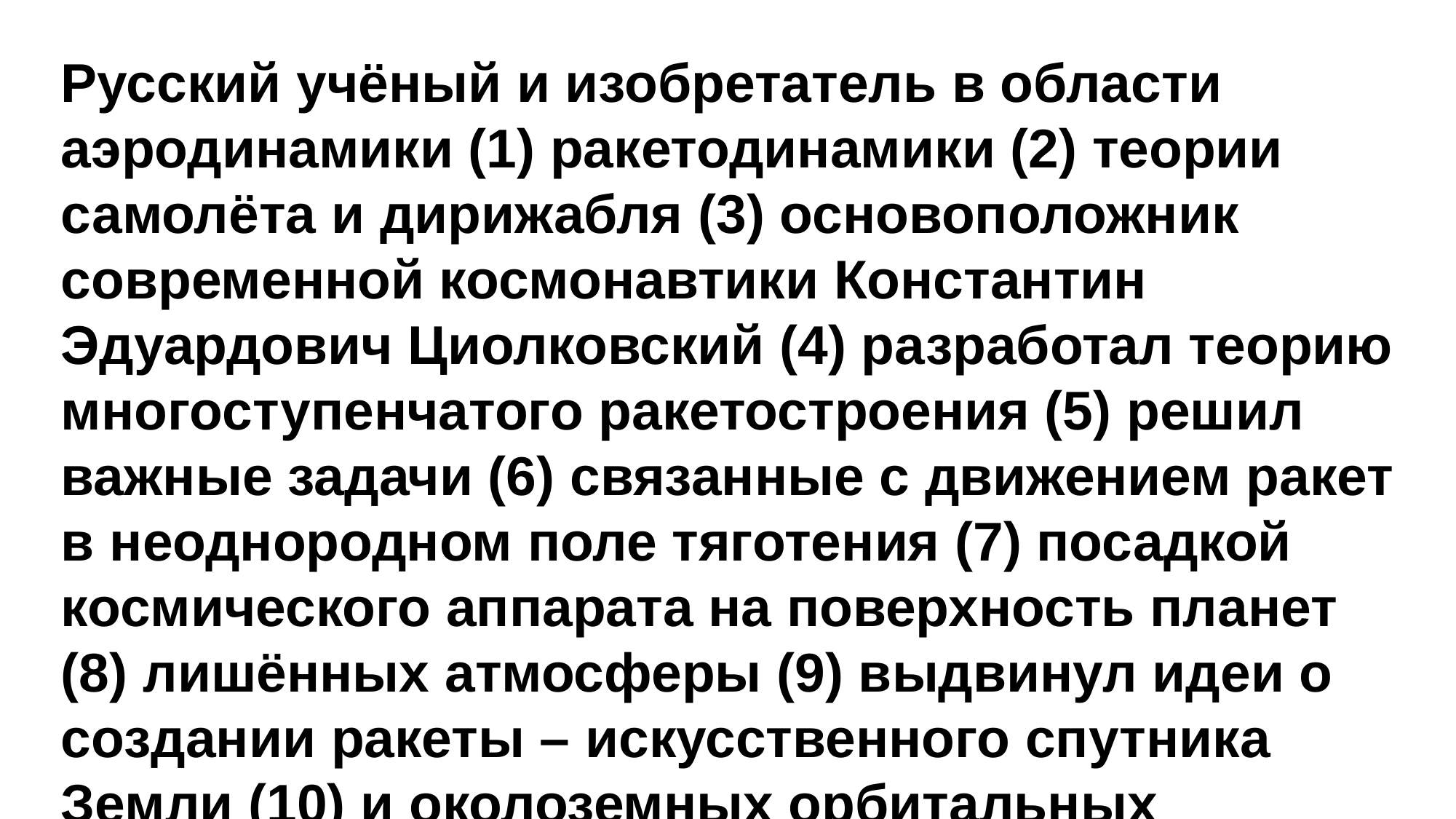

Русский учёный и изобретатель в области аэродинамики (1) ракетодинамики (2) теории самолёта и дирижабля (3) основоположник современной космонавтики Константин Эдуардович Циолковский (4) разработал теорию многоступенчатого ракетостроения (5) решил важные задачи (6) связанные с движением ракет в неоднородном поле тяготения (7) посадкой космического аппарата на поверхность планет (8) лишённых атмосферы (9) выдвинул идеи о создании ракеты – искусственного спутника Земли (10) и околоземных орбитальных станций.